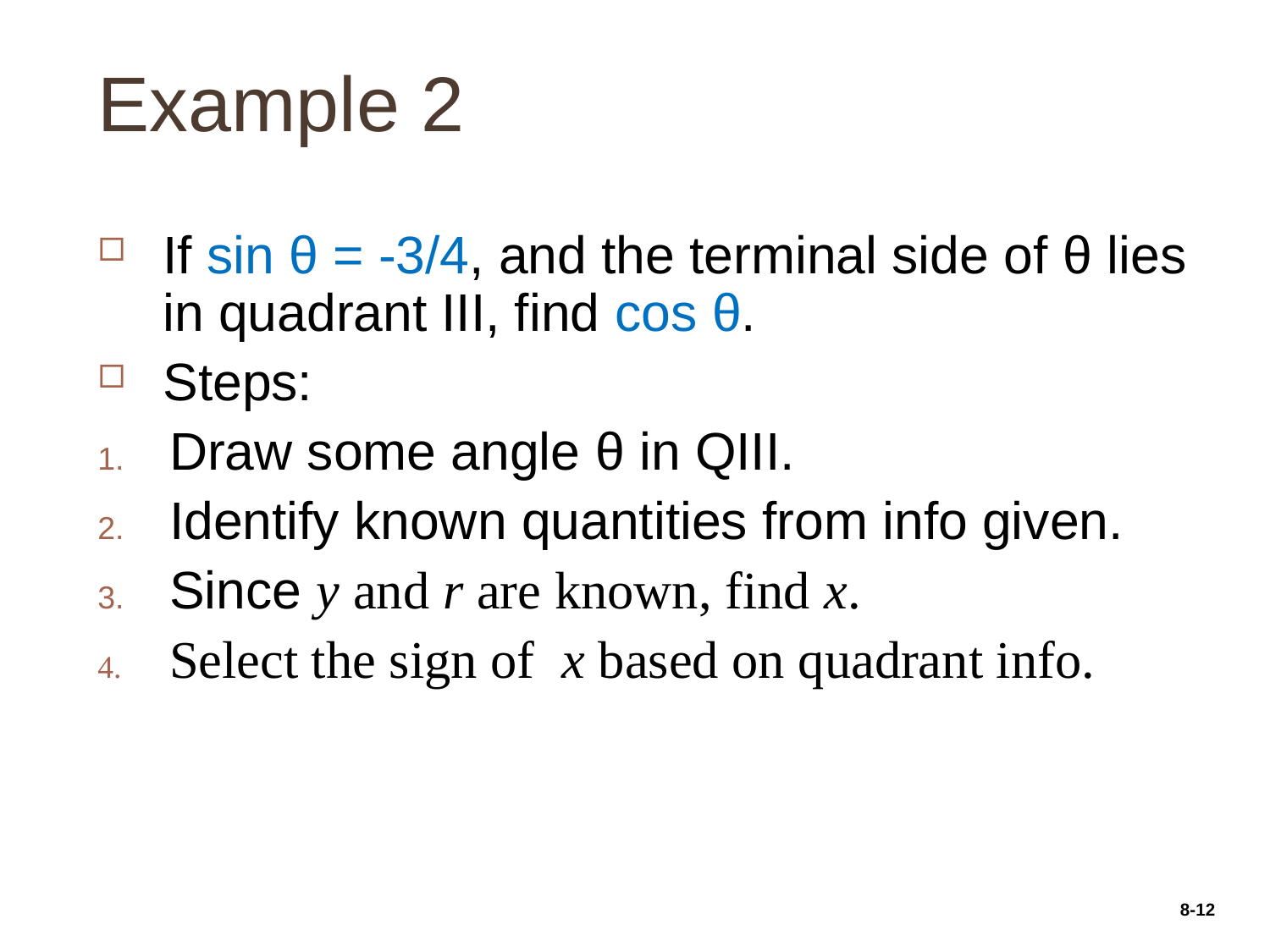

# Example 2
8-12
If sin θ = -3/4, and the terminal side of θ lies in quadrant III, find cos θ.
Steps:
Draw some angle θ in QIII.
Identify known quantities from info given.
Since y and r are known, find x.
Select the sign of  x based on quadrant info.
8-12